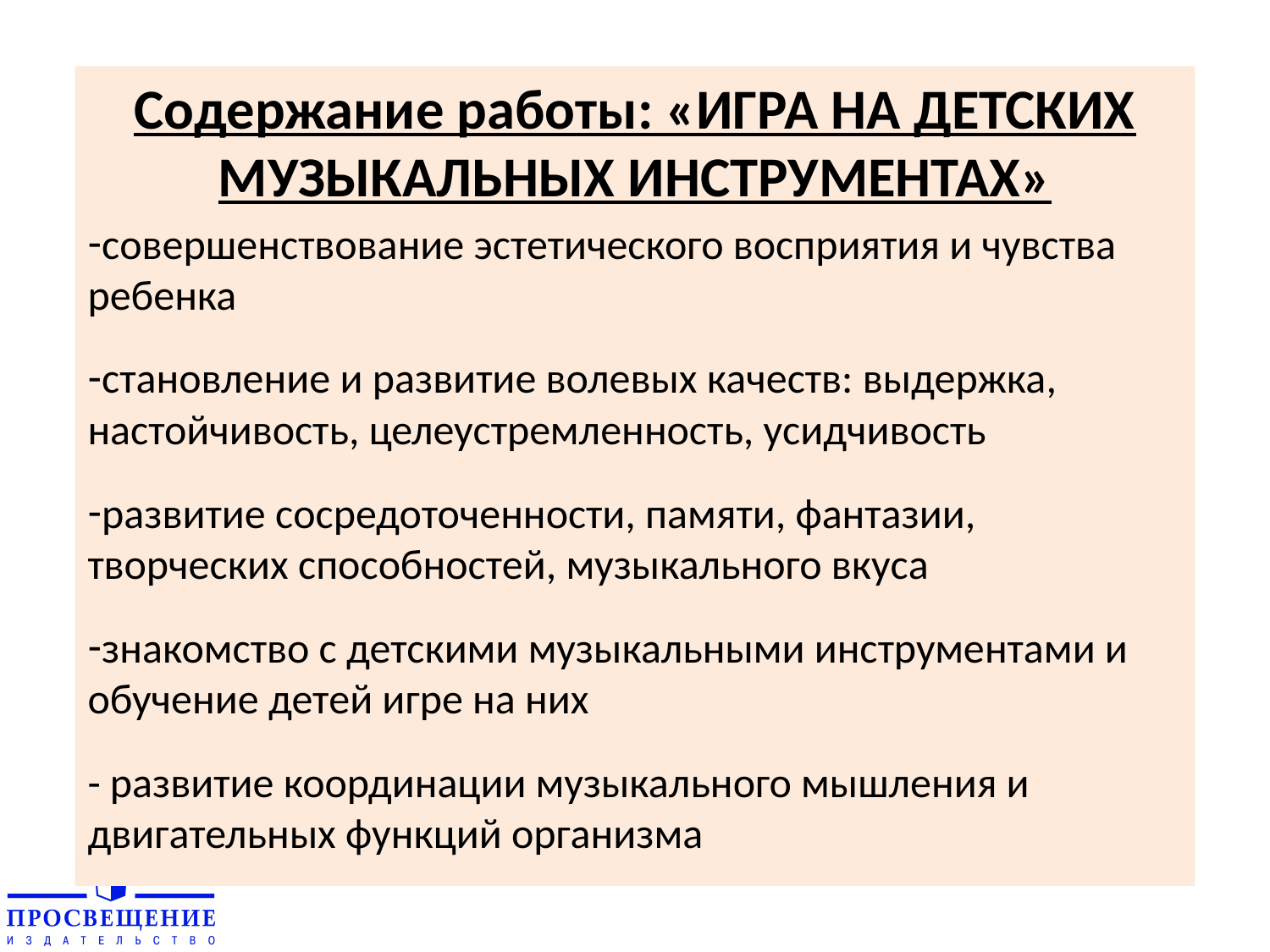

Содержание работы: «ИГРА НА ДЕТСКИХ МУЗЫКАЛЬНЫХ ИНСТРУМЕНТАХ»
совершенствование эстетического восприятия и чувства ребенка

становление и развитие волевых качеств: выдержка, настойчивость, целеустремленность, усидчивость

развитие сосредоточенности, памяти, фантазии, творческих способностей, музыкального вкуса

знакомство с детскими музыкальными инструментами и обучение детей игре на них

- развитие координации музыкального мышления и двигательных функций организма